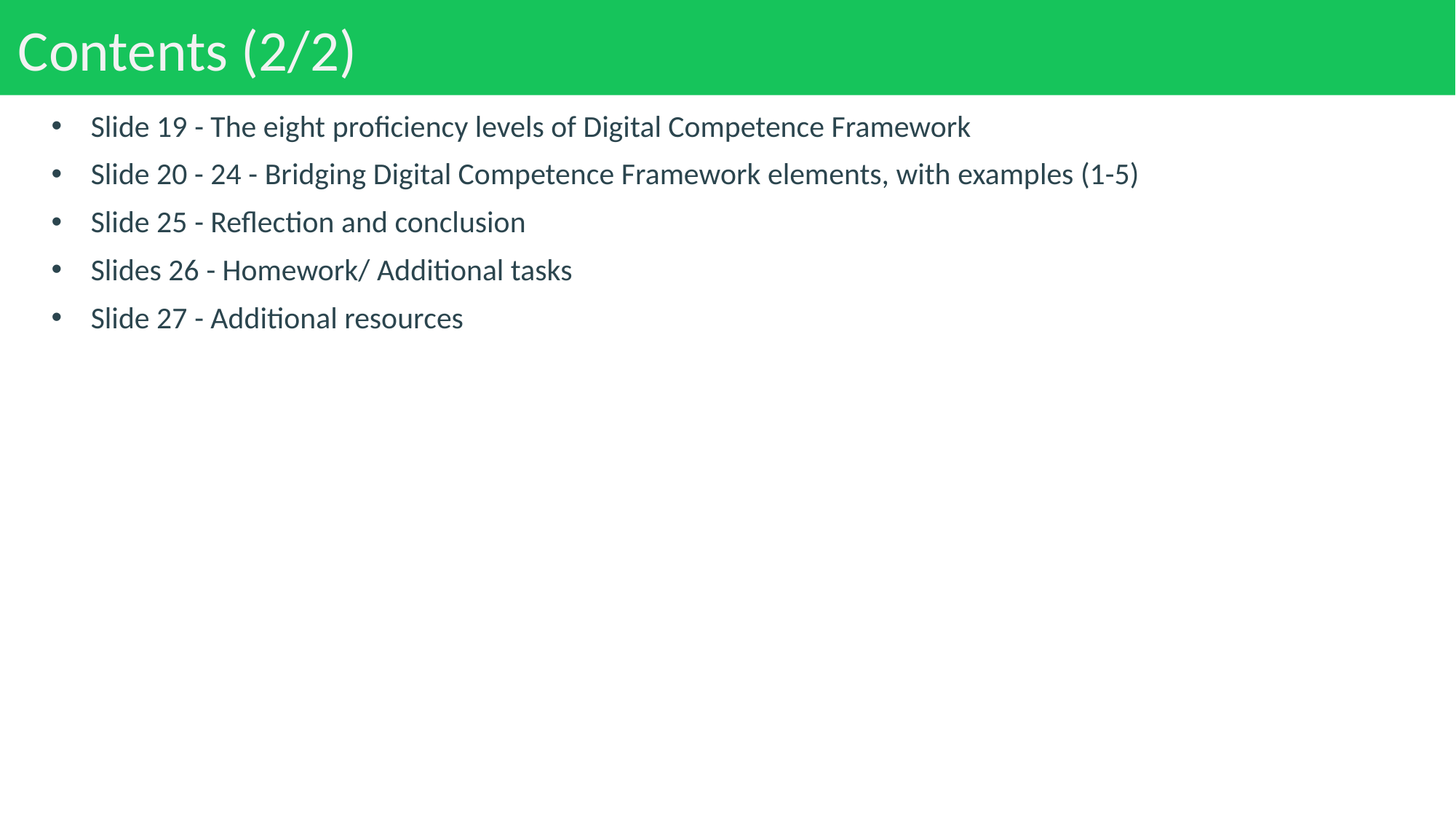

Contents (2/2)
Slide 19 - The eight proficiency levels of Digital Competence Framework
Slide 20 - 24 - Bridging Digital Competence Framework elements, with examples (1-5)
Slide 25 - Reflection and conclusion
Slides 26 - Homework/ Additional tasks
Slide 27 - Additional resources